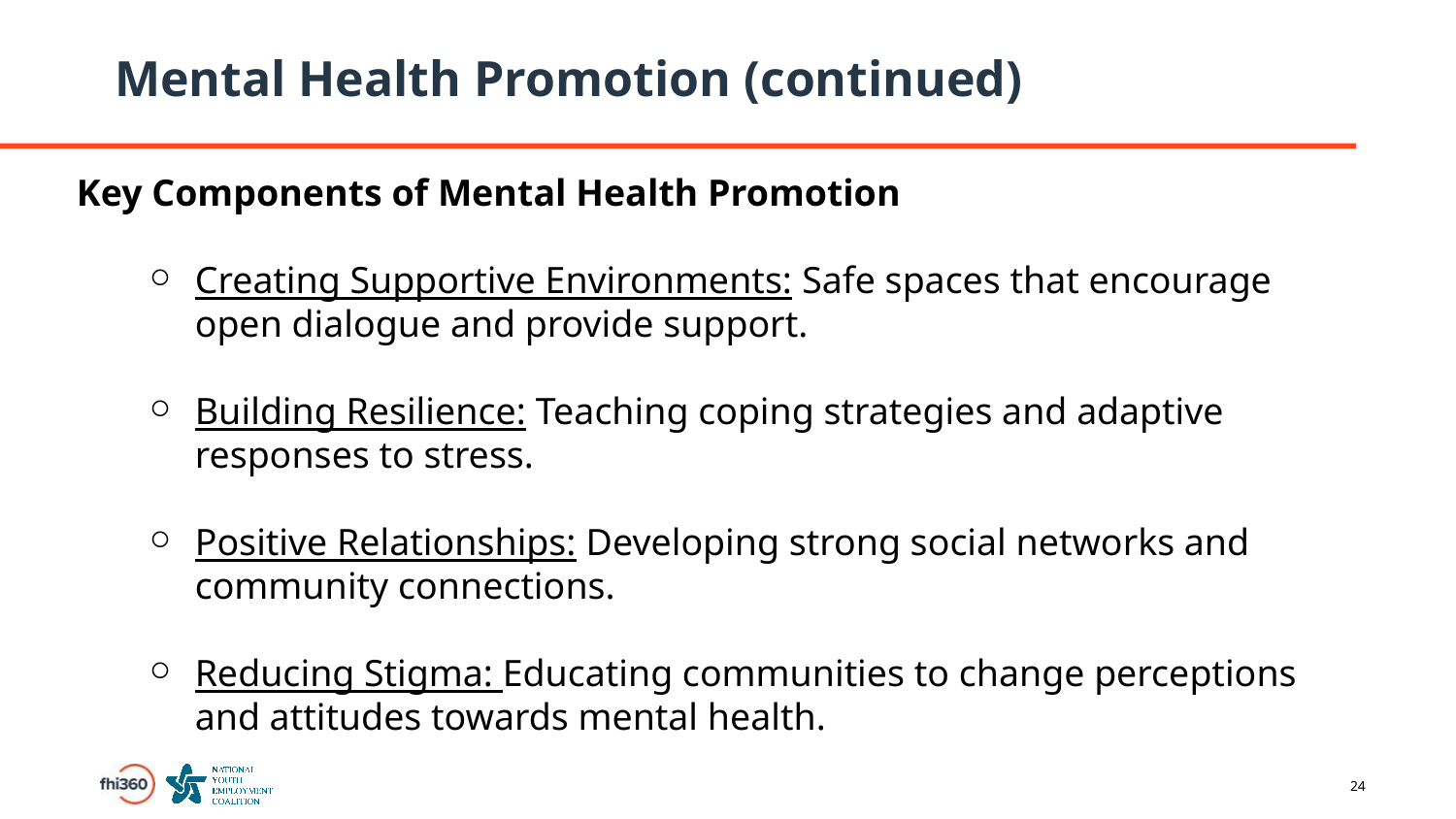

# Mental Health Promotion (continued)
Key Components of Mental Health Promotion

Creating Supportive Environments: Safe spaces that encourage open dialogue and provide support.

Building Resilience: Teaching coping strategies and adaptive responses to stress.

Positive Relationships: Developing strong social networks and community connections.

Reducing Stigma: Educating communities to change perceptions and attitudes towards mental health.